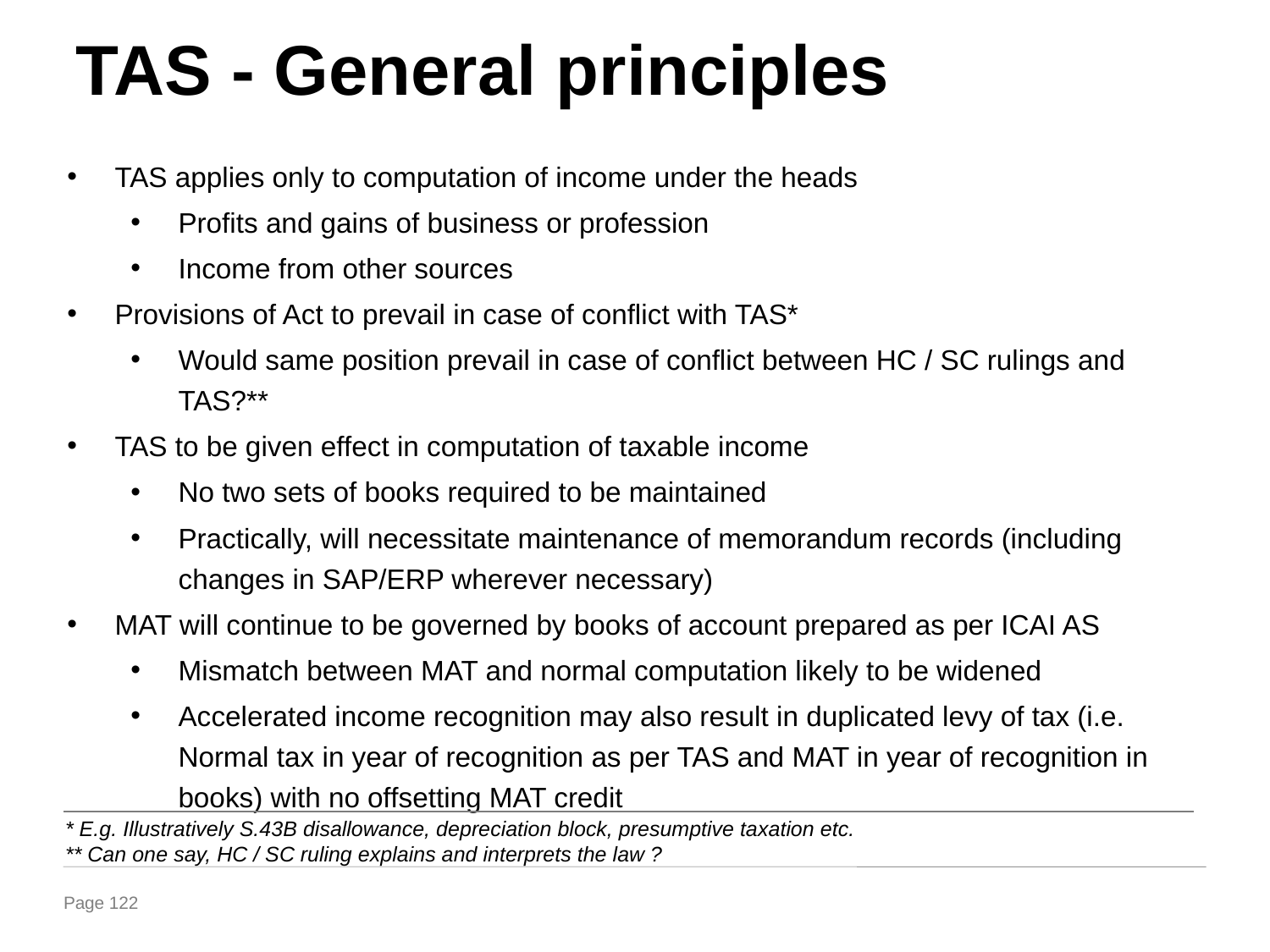

TAS - General principles
TAS applies only to computation of income under the heads
Profits and gains of business or profession
Income from other sources
Provisions of Act to prevail in case of conflict with TAS*
Would same position prevail in case of conflict between HC / SC rulings and TAS?**
TAS to be given effect in computation of taxable income
No two sets of books required to be maintained
Practically, will necessitate maintenance of memorandum records (including changes in SAP/ERP wherever necessary)
MAT will continue to be governed by books of account prepared as per ICAI AS
Mismatch between MAT and normal computation likely to be widened
Accelerated income recognition may also result in duplicated levy of tax (i.e. Normal tax in year of recognition as per TAS and MAT in year of recognition in books) with no offsetting MAT credit

* E.g. Illustratively S.43B disallowance, depreciation block, presumptive taxation etc.
** Can one say, HC / SC ruling explains and interprets the law ?